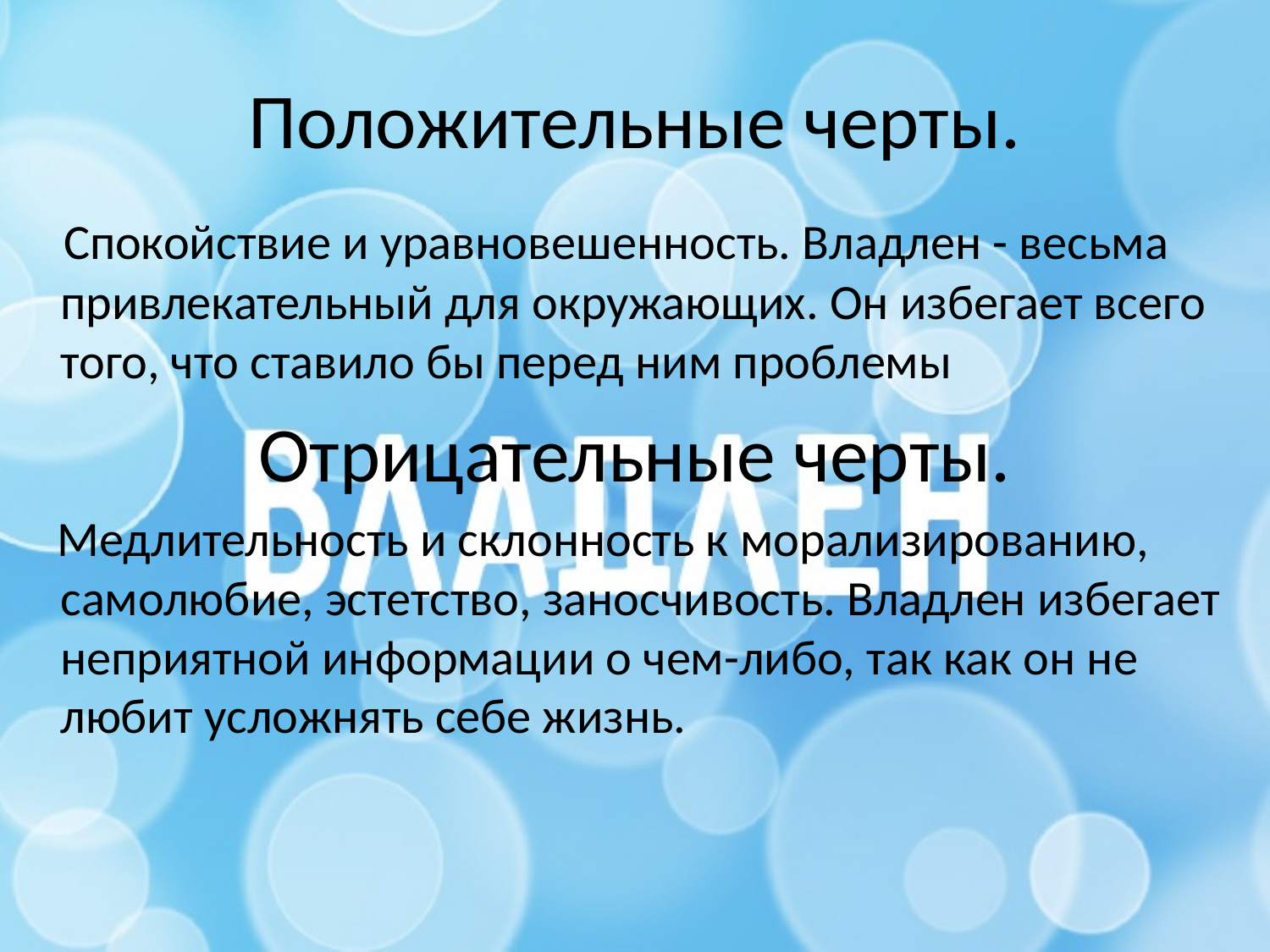

# Положительные черты.
    Спокойствие и уравновешенность. Владлен - весьма привлекательный для окружающих. Он избегает всего того, что ставило бы перед ним проблемы
Отрицательные черты.
    Медлительность и склонность к морализированию, самолюбие, эстетство, заносчивость. Владлен избегает неприятной информации о чем-либо, так как он не любит усложнять себе жизнь.